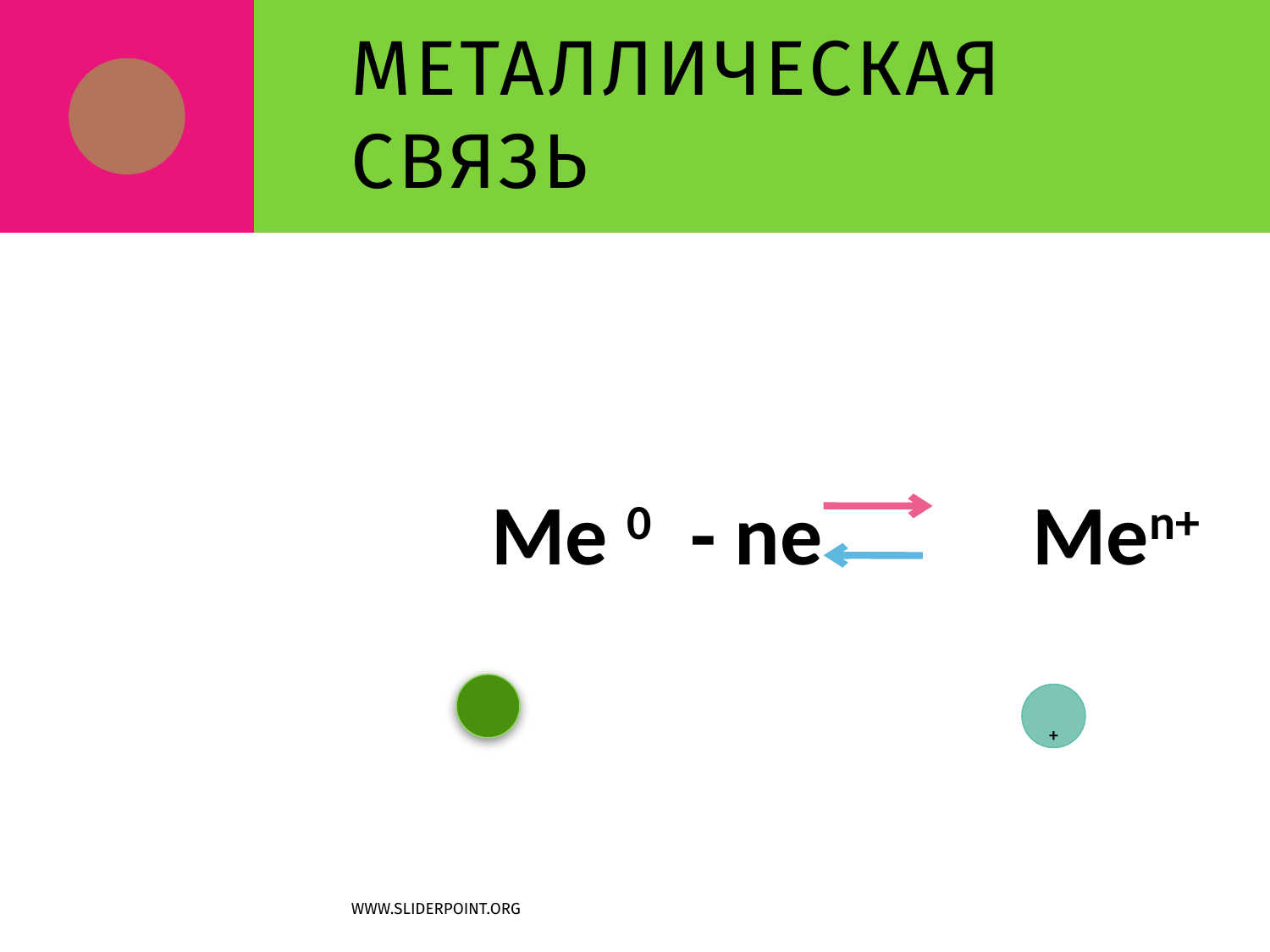

# Металлическая связь

 Me 0  - ne           Men+

+
www.sliderpoint.org